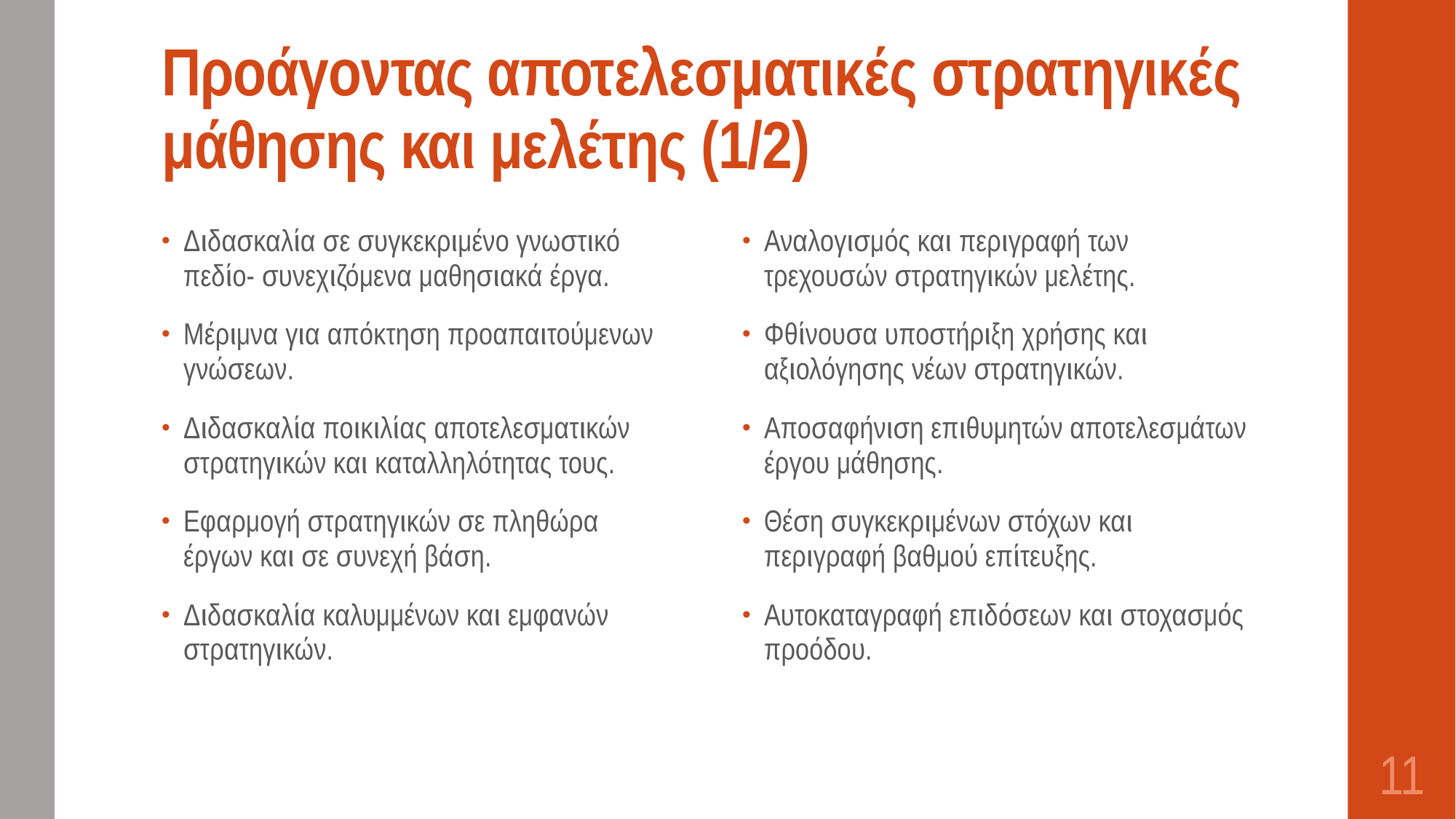

# Προάγοντας αποτελεσματικές στρατηγικές μάθησης και μελέτης (1/2)
Διδασκαλία σε συγκεκριμένο γνωστικό πεδίο- συνεχιζόμενα μαθησιακά έργα.
Μέριμνα για απόκτηση προαπαιτούμενων γνώσεων.
Διδασκαλία ποικιλίας αποτελεσματικών στρατηγικών και καταλληλότητας τους.
Εφαρμογή στρατηγικών σε πληθώρα έργων και σε συνεχή βάση.
Διδασκαλία καλυμμένων και εμφανών στρατηγικών.
Αναλογισμός και περιγραφή των τρεχουσών στρατηγικών μελέτης.
Φθίνουσα υποστήριξη χρήσης και αξιολόγησης νέων στρατηγικών.
Αποσαφήνιση επιθυμητών αποτελεσμάτων έργου μάθησης.
Θέση συγκεκριμένων στόχων και περιγραφή βαθμού επίτευξης.
Αυτοκαταγραφή επιδόσεων και στοχασμός προόδου.
11